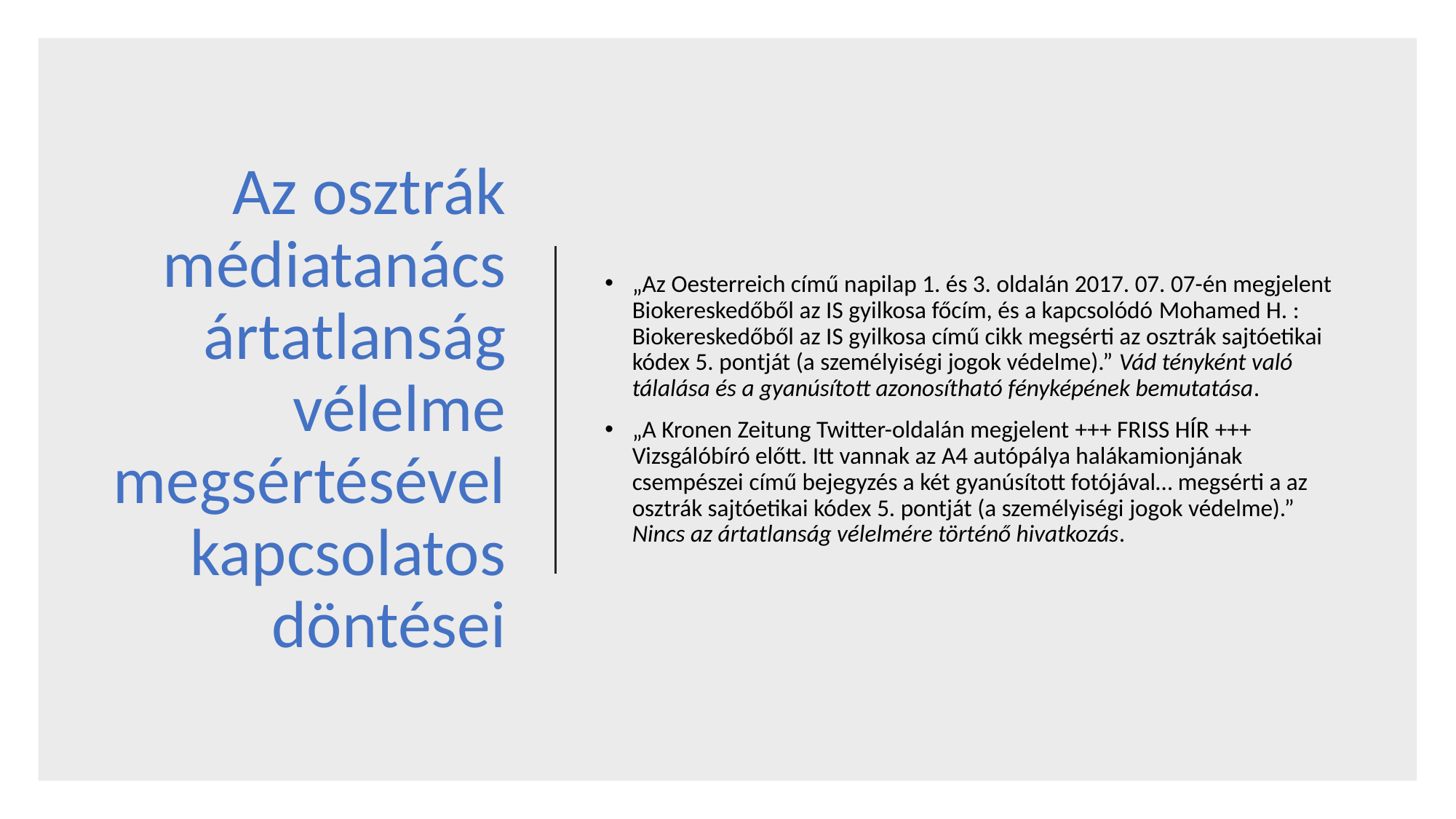

# Az osztrák médiatanács ártatlanság vélelme megsértésével kapcsolatos döntései
„Az Oesterreich című napilap 1. és 3. oldalán 2017. 07. 07-én megjelent Biokereskedőből az IS gyilkosa főcím, és a kapcsolódó Mohamed H. : Biokereskedőből az IS gyilkosa című cikk megsérti az osztrák sajtóetikai kódex 5. pontját (a személyiségi jogok védelme).” Vád tényként való tálalása és a gyanúsított azonosítható fényképének bemutatása.
„A Kronen Zeitung Twitter-oldalán megjelent +++ FRISS HÍR +++ Vizsgálóbíró előtt. Itt vannak az A4 autópálya halákamionjának csempészei című bejegyzés a két gyanúsított fotójával… megsérti a az osztrák sajtóetikai kódex 5. pontját (a személyiségi jogok védelme).” Nincs az ártatlanság vélelmére történő hivatkozás.